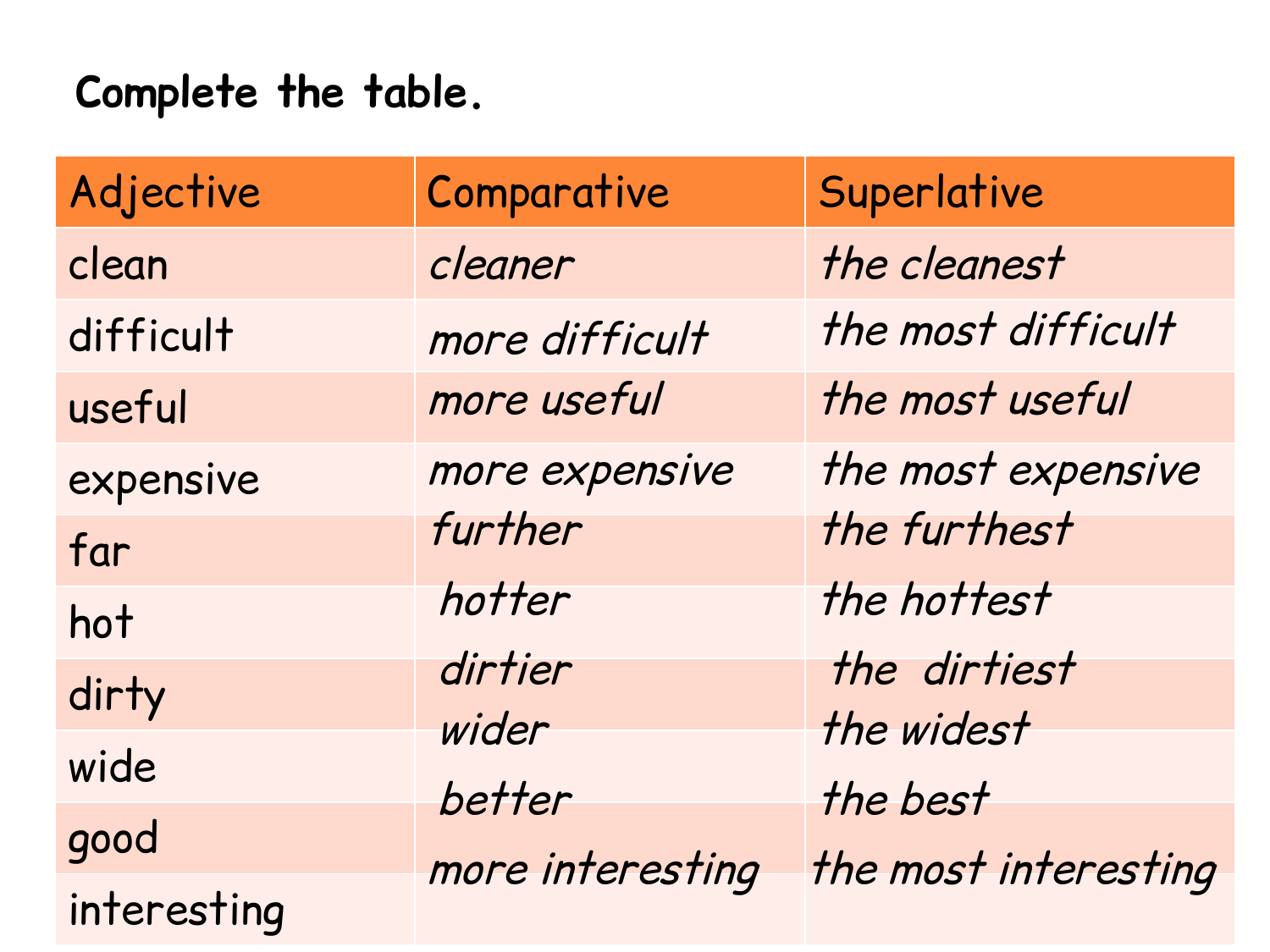

# Complete the table.
| Adjective | Comparative | Superlative |
| --- | --- | --- |
| clean | cleaner | the cleanest |
| difficult |  |  |
| useful |  |  |
| expensive |  |  |
| far |  |  |
| hot |  |  |
| dirty |  |  |
| wide |  |  |
| good |  |  |
| interesting |  |  |
the most difficult
more difficult
more useful
the most useful
more expensive
the most expensive
further
the furthest
hotter
the hottest
dirtier
the  dirtiest
wider
the widest
better
the best
more interesting
the most interesting